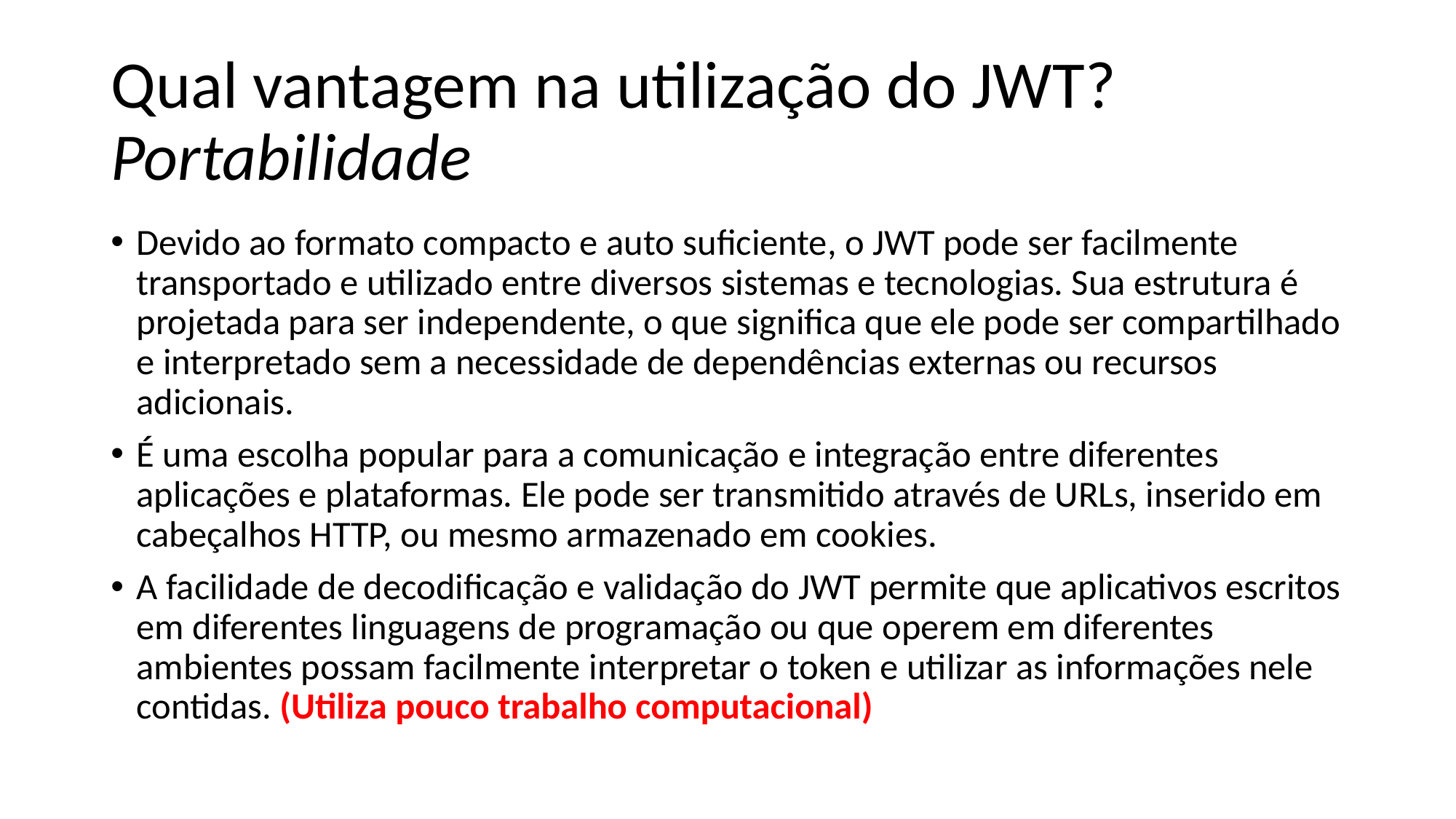

# Qual vantagem na utilização do JWT? Portabilidade
Devido ao formato compacto e auto suficiente, o JWT pode ser facilmente transportado e utilizado entre diversos sistemas e tecnologias. Sua estrutura é projetada para ser independente, o que significa que ele pode ser compartilhado e interpretado sem a necessidade de dependências externas ou recursos adicionais.
É uma escolha popular para a comunicação e integração entre diferentes aplicações e plataformas. Ele pode ser transmitido através de URLs, inserido em cabeçalhos HTTP, ou mesmo armazenado em cookies.
A facilidade de decodificação e validação do JWT permite que aplicativos escritos em diferentes linguagens de programação ou que operem em diferentes ambientes possam facilmente interpretar o token e utilizar as informações nele contidas. (Utiliza pouco trabalho computacional)